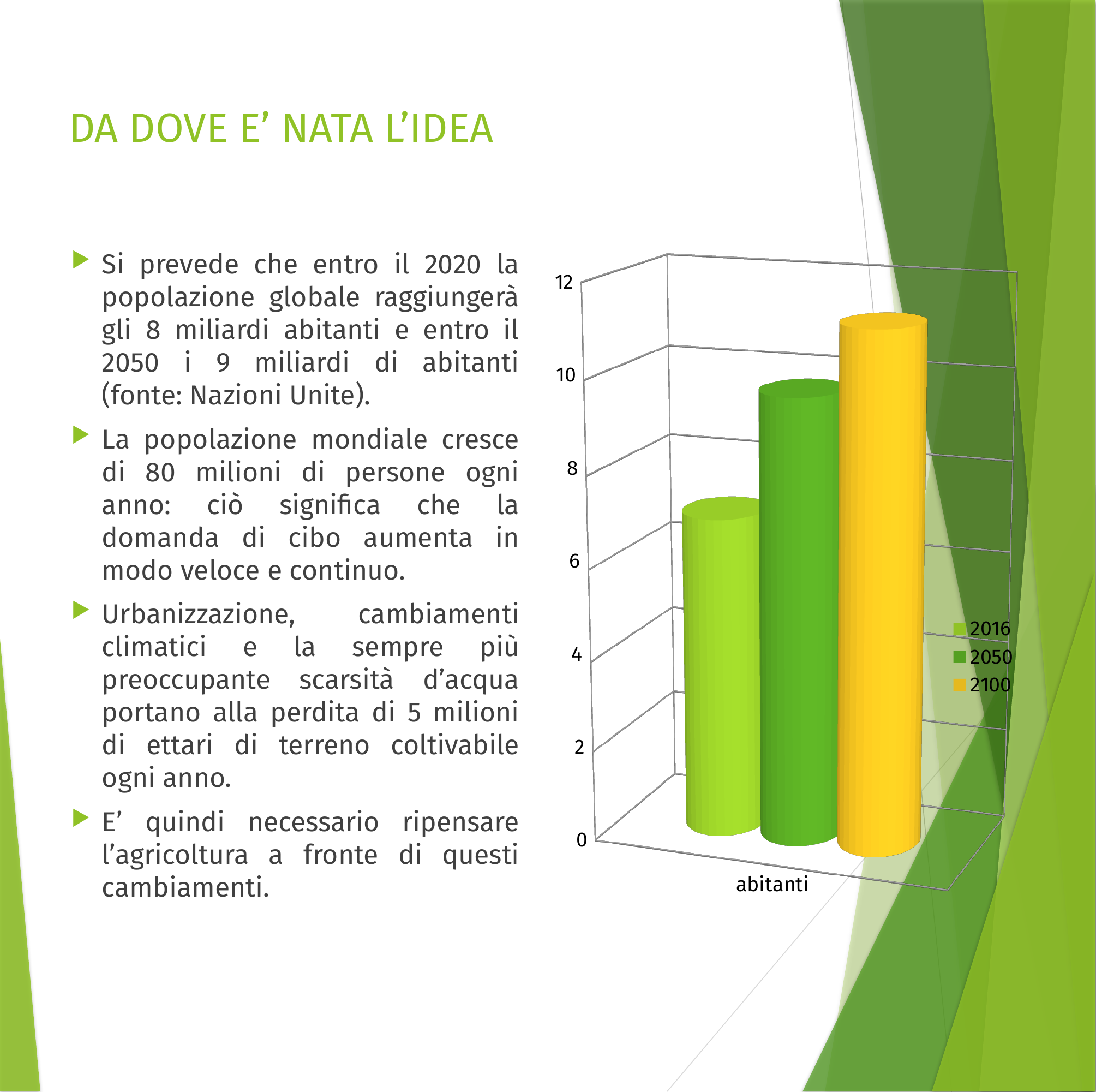

# DA DOVE E’ NATA L’IDEA

[unsupported chart]

Si prevede che entro il 2020 la popolazione globale raggiungerà gli 8 miliardi abitanti e entro il 2050 i 9 miliardi di abitanti (fonte: Nazioni Unite).
La popolazione mondiale cresce di 80 milioni di persone ogni anno: ciò significa che la domanda di cibo aumenta in modo veloce e continuo.
Urbanizzazione, cambiamenti climatici e la sempre più preoccupante scarsità d’acqua portano alla perdita di 5 milioni di ettari di terreno coltivabile ogni anno.
E’ quindi necessario ripensare l’agricoltura a fronte di questi cambiamenti.